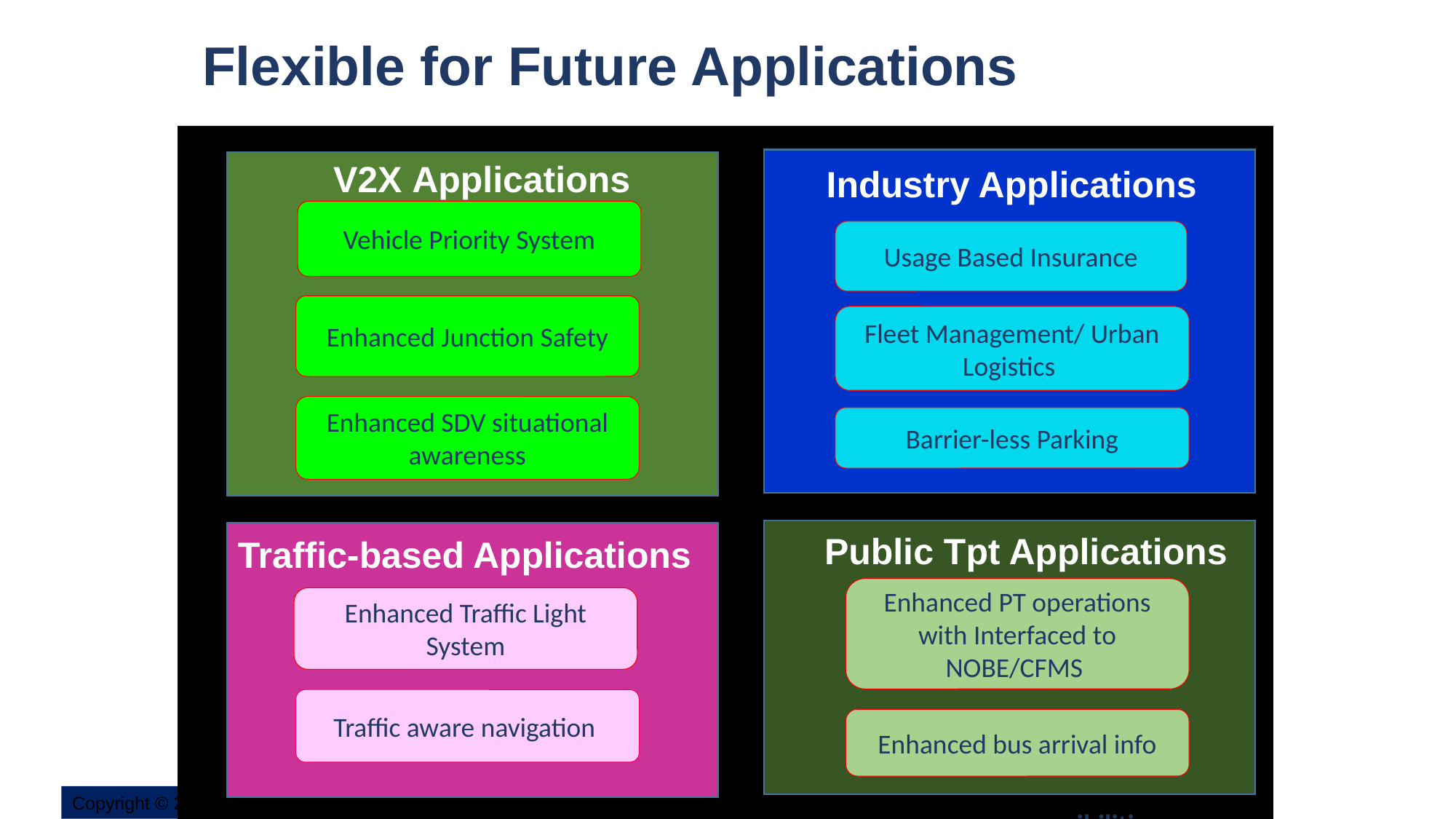

Flexible for Future Applications

V2X Applications

Industry Applications
Vehicle Priority System
Usage Based Insurance
Enhanced Junction Safety
Fleet Management/ Urban Logistics
Enhanced SDV situational awareness
Barrier-less Parking

Public Tpt Applications
Traffic-based Applications
Enhanced PT operations with Interfaced to NOBE/CFMS
Enhanced Traffic Light System
Traffic aware navigation
Enhanced bus arrival info
… many more possibilities